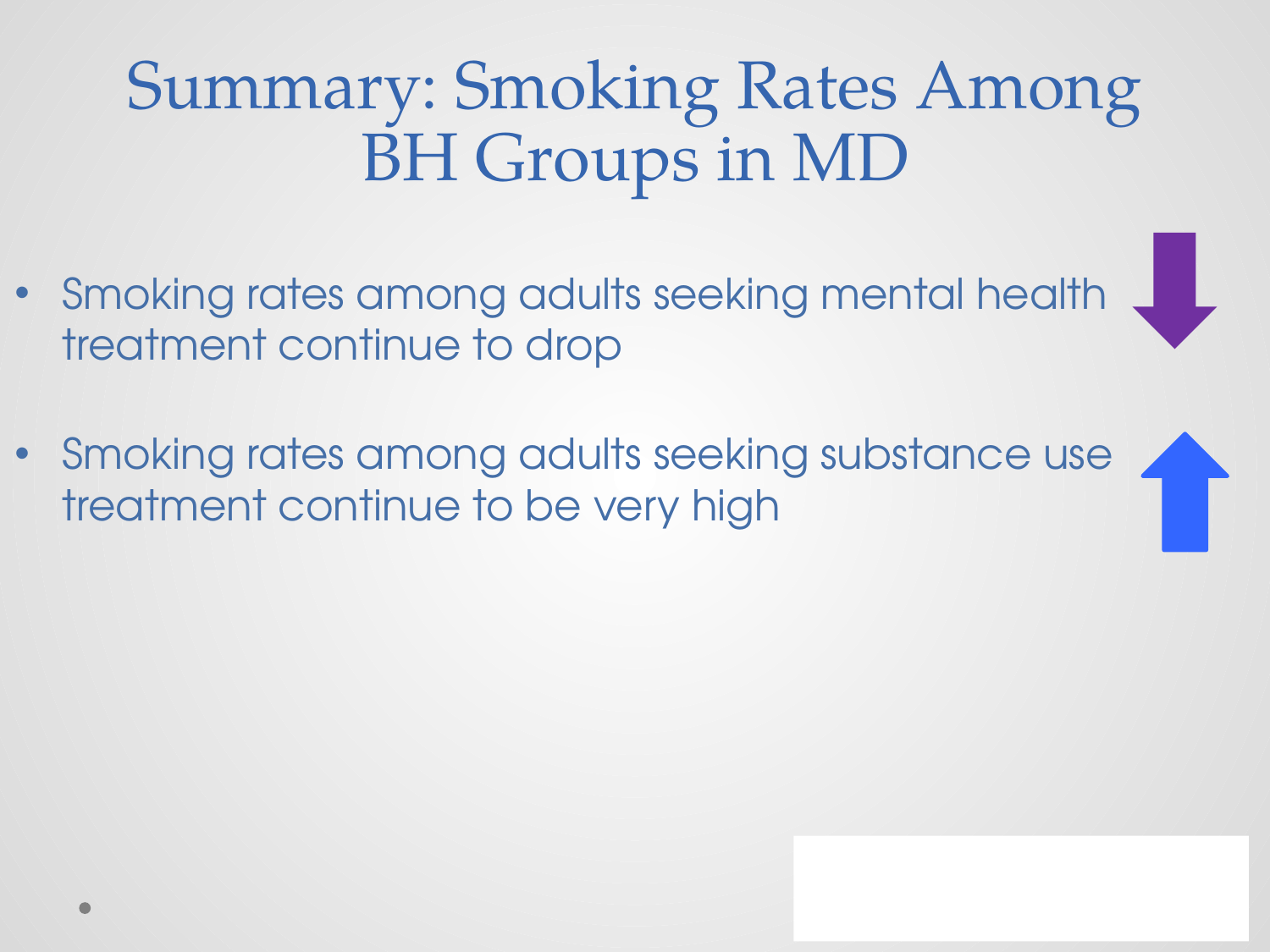

# Summary: Smoking Rates Among BH Groups in MD

Smoking rates among adults seeking mental health treatment continue to drop
Smoking rates among adults seeking substance use treatment continue to be very high